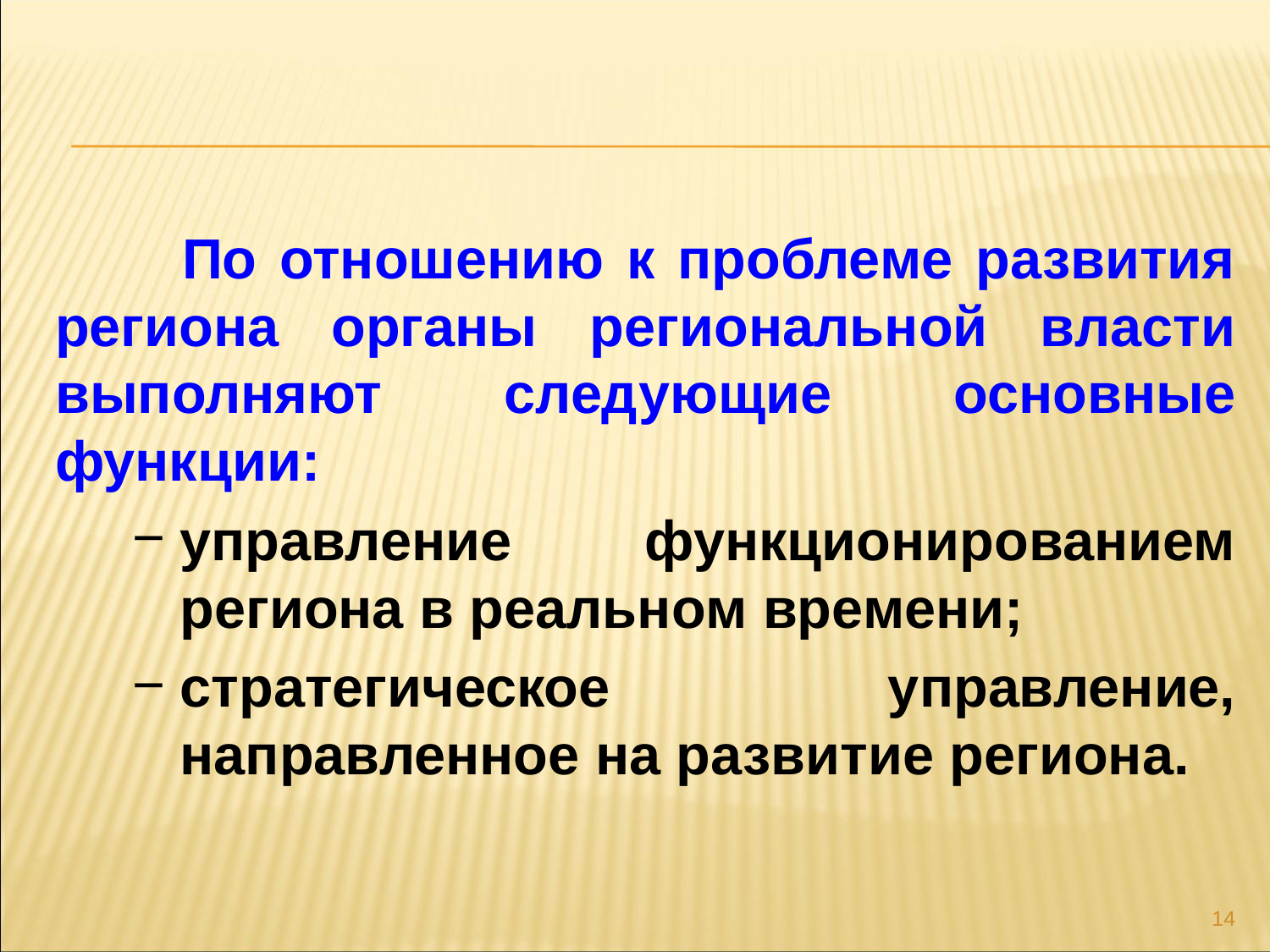

По отношению к проблеме развития региона органы региональной власти выполняют следующие основные функции:
управление функционированием региона в реальном времени;
стратегическое управление, направленное на развитие региона.

14